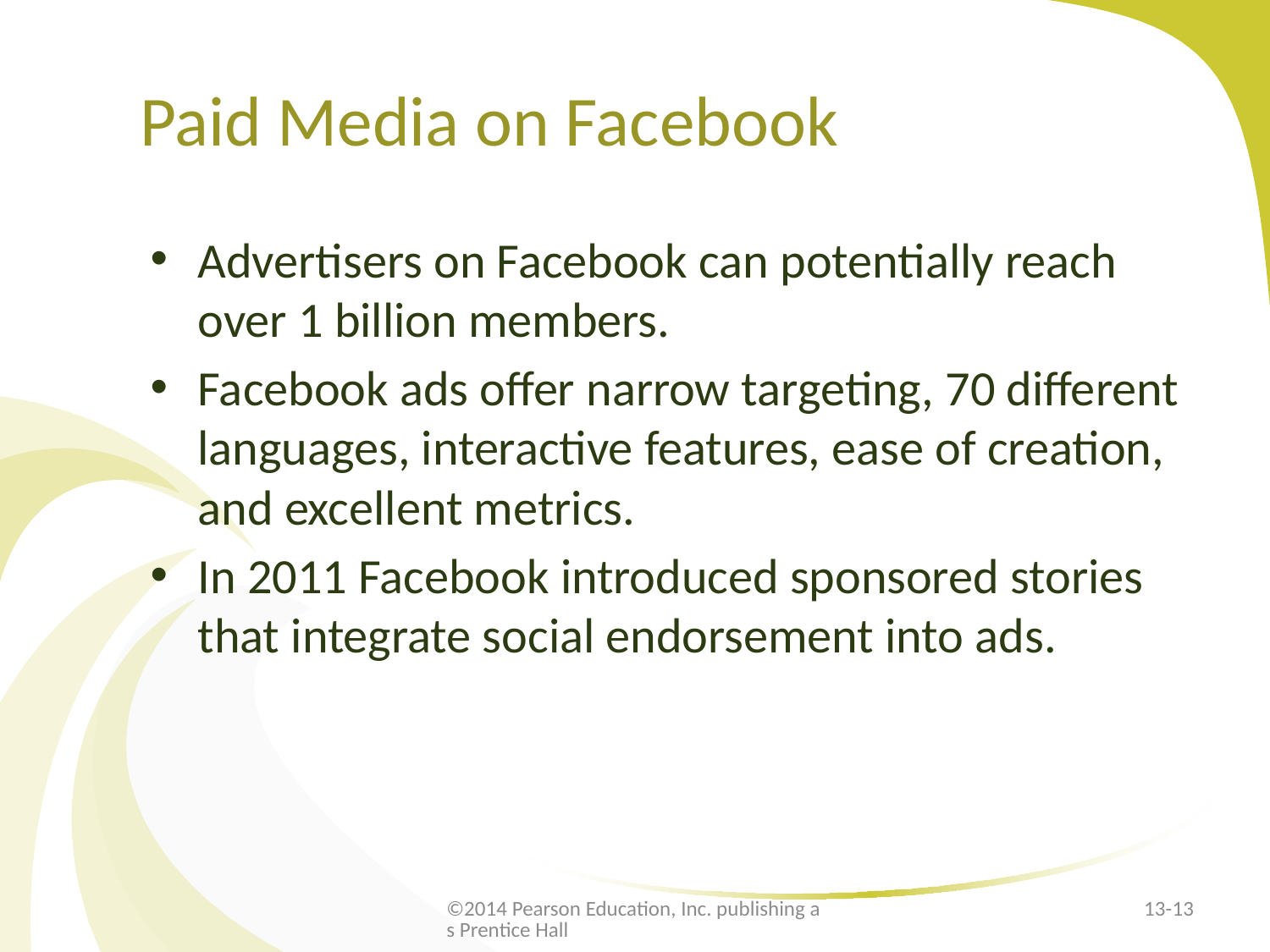

# Paid Media on Facebook
Advertisers on Facebook can potentially reach over 1 billion members.
Facebook ads offer narrow targeting, 70 different languages, interactive features, ease of creation, and excellent metrics.
In 2011 Facebook introduced sponsored stories that integrate social endorsement into ads.

©2014 Pearson Education, Inc. publishing as Prentice Hall
13-13